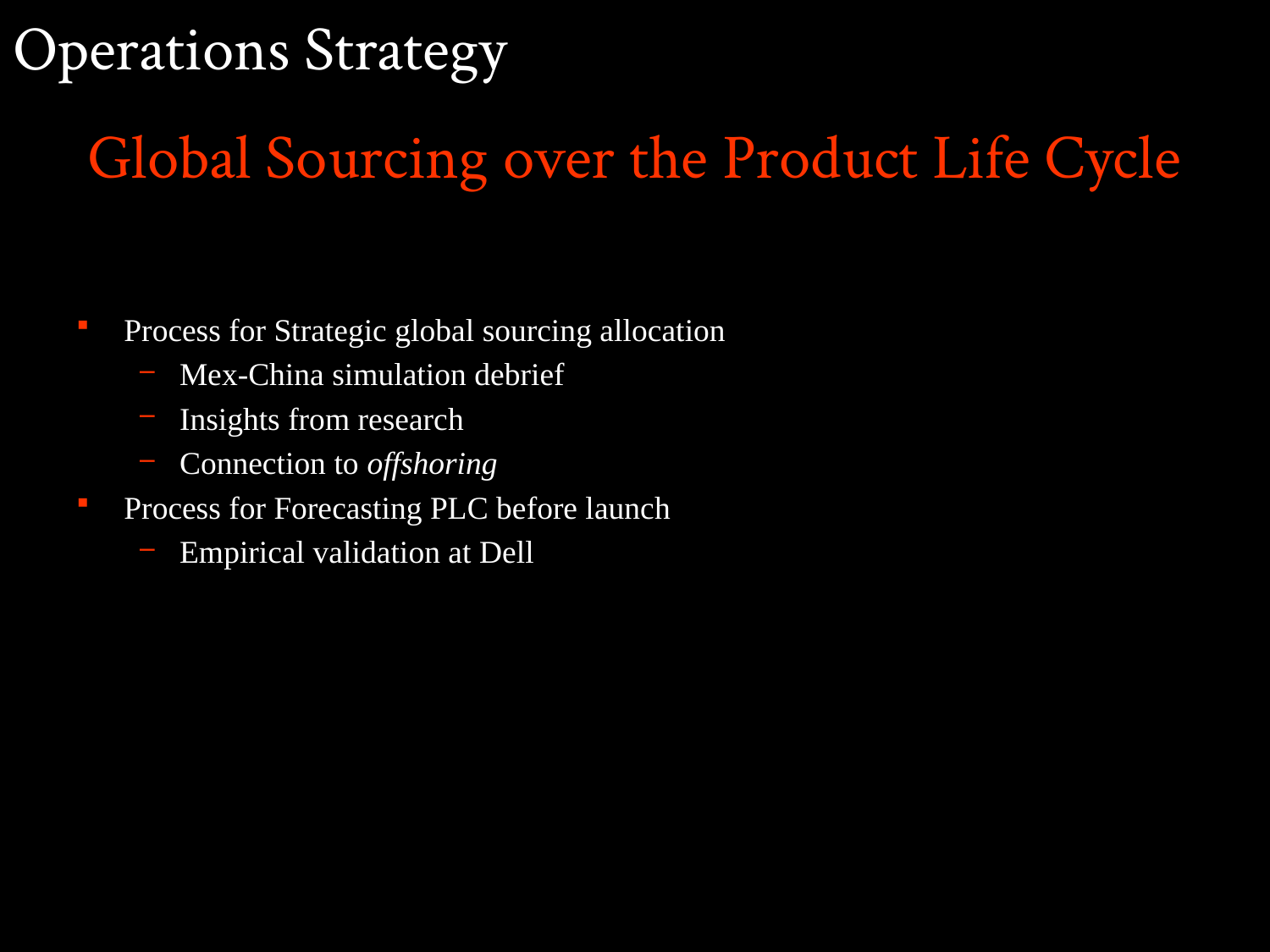

Operations Strategy
Global Sourcing over the Product Life Cycle

Process for Strategic global sourcing allocation
Mex-China simulation debrief
Insights from research
Connection to offshoring
Process for Forecasting PLC before launch
Empirical validation at Dell